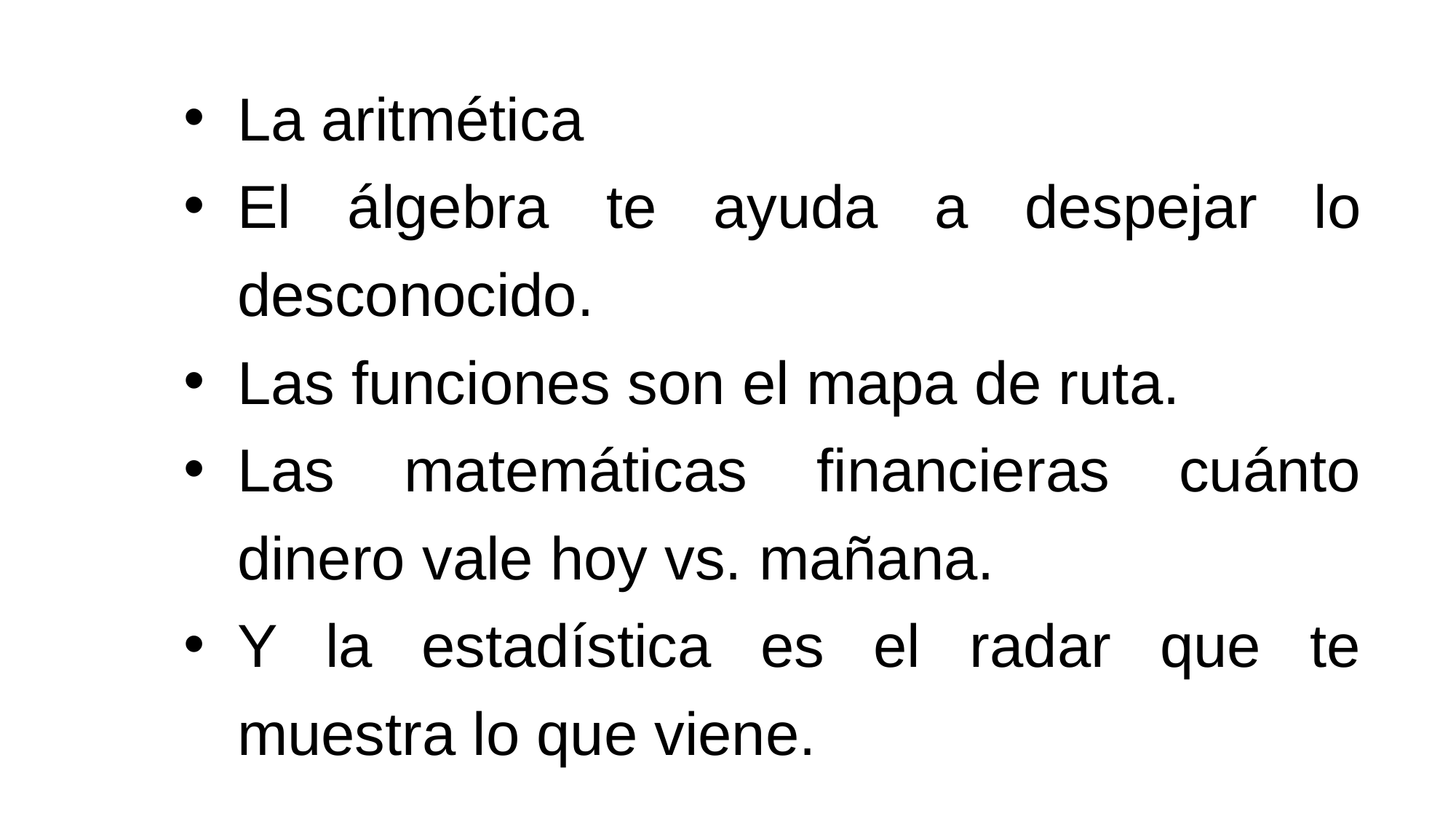

La aritmética
El álgebra te ayuda a despejar lo desconocido.
Las funciones son el mapa de ruta.
Las matemáticas financieras cuánto dinero vale hoy vs. mañana.
Y la estadística es el radar que te muestra lo que viene.